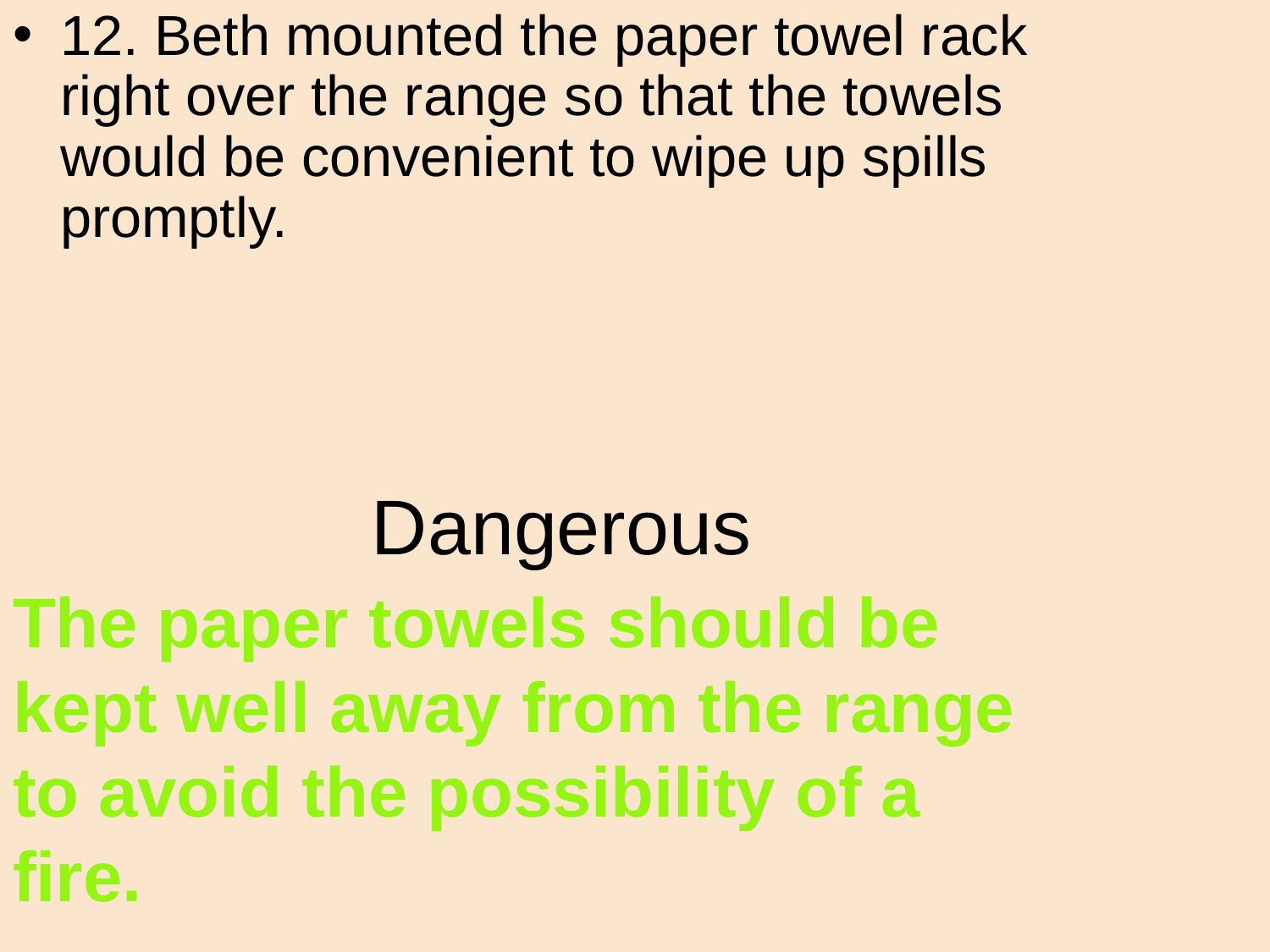

12. Beth mounted the paper towel rack right over the range so that the towels would be convenient to wipe up spills promptly.
# Dangerous
The paper towels should be kept well away from the range to avoid the possibility of a fire.